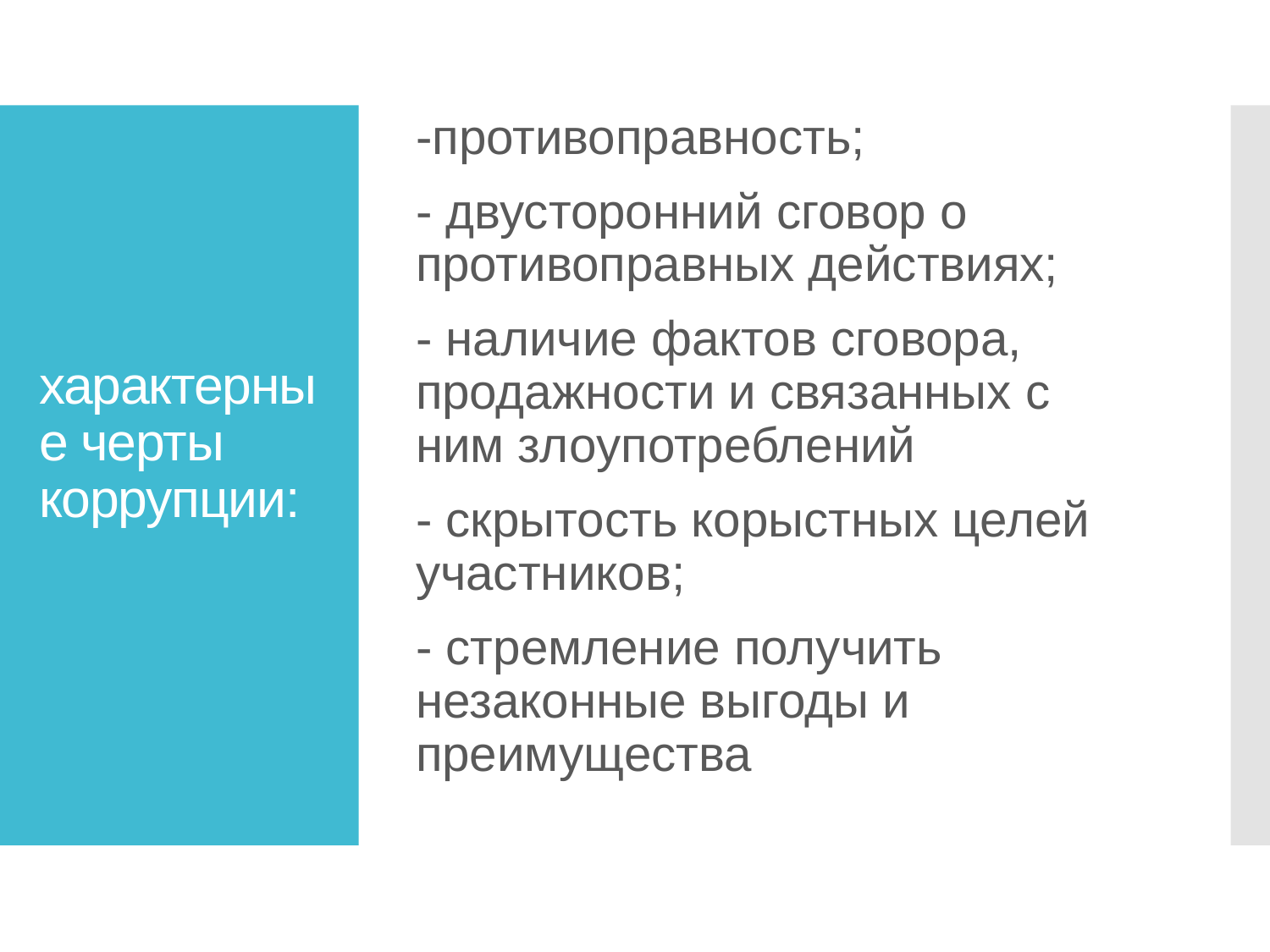

-противоправность;
- двусторонний сговор о противоправных действиях;
- наличие фактов сговора, продажности и связанных с ним злоупотреблений
- скрытость корыстных целей участников;
- стремление получить незаконные выгоды и преимущества

# характерные черты коррупции: